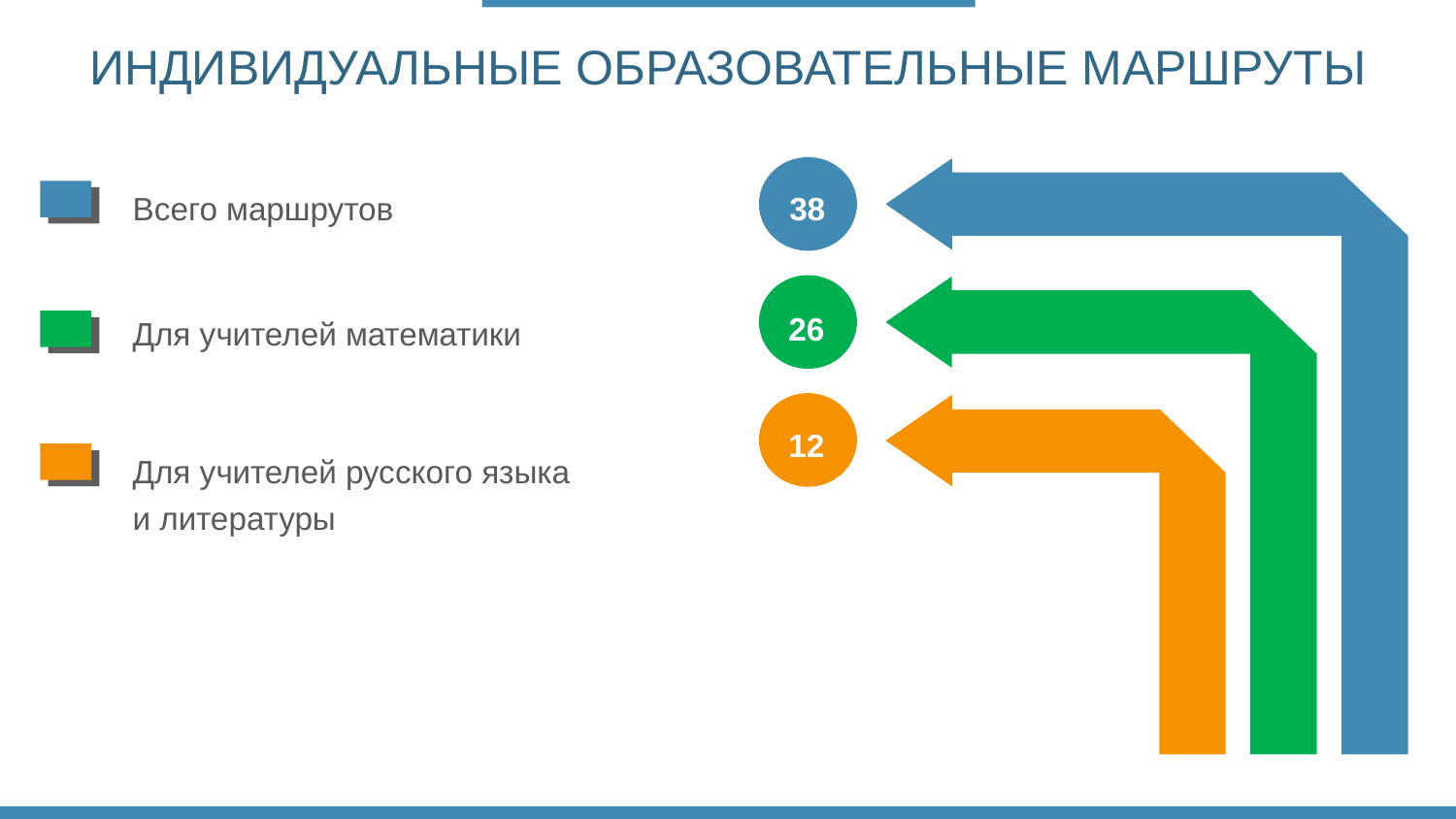

ИНДИВИДУАЛЬНЫЕ ОБРАЗОВАТЕЛЬНЫЕ МАРШРУТЫ

38
Всего маршрутов

26
Для учителей математики

12

Для учителей русского языка
и литературы